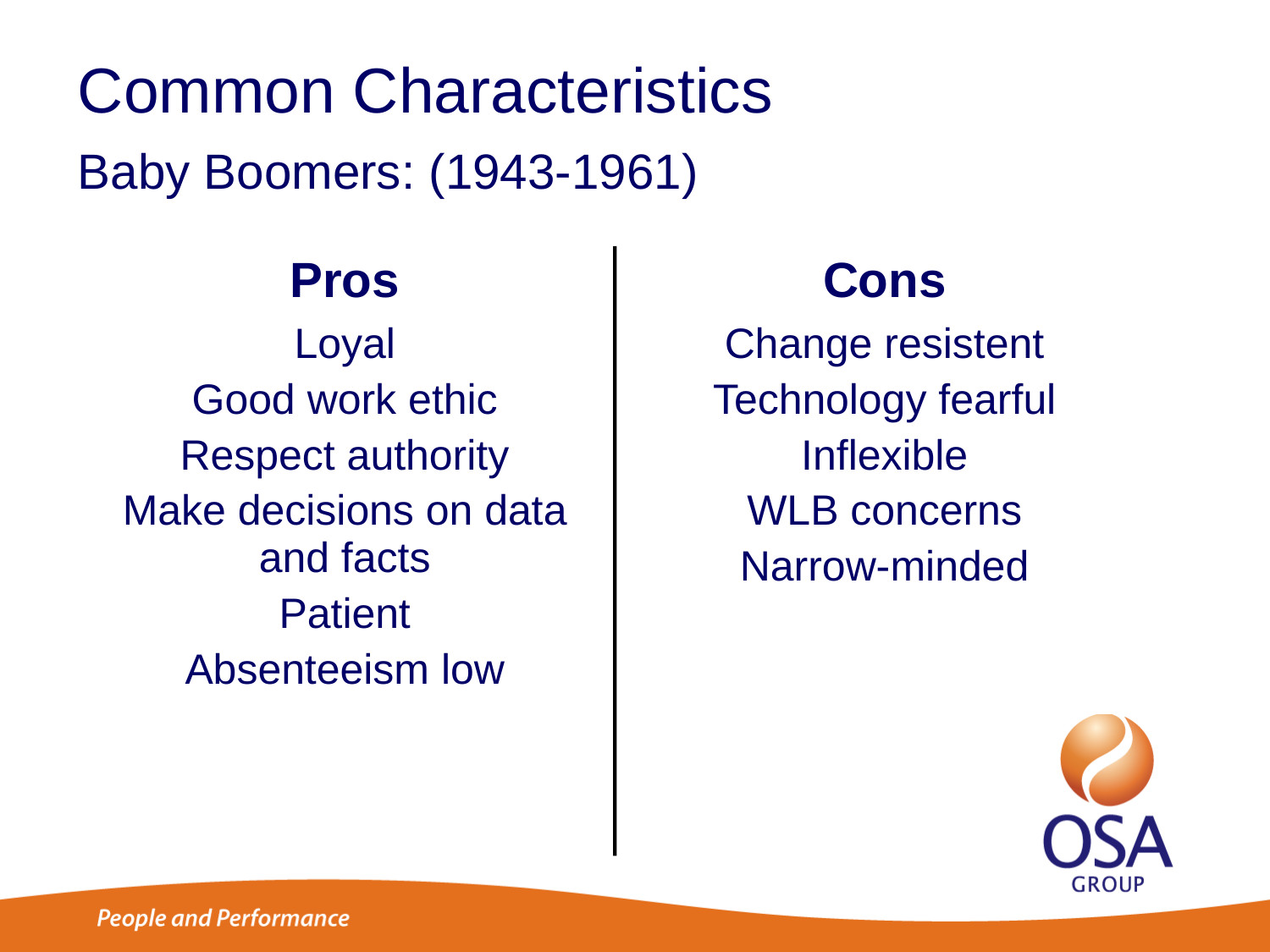

# Common Characteristics Baby Boomers: (1943-1961)
| Pros | Cons |
| --- | --- |
| Loyal Good work ethic Respect authority Make decisions on data and facts Patient Absenteeism low | Change resistent Technology fearful Inflexible WLB concerns Narrow-minded |